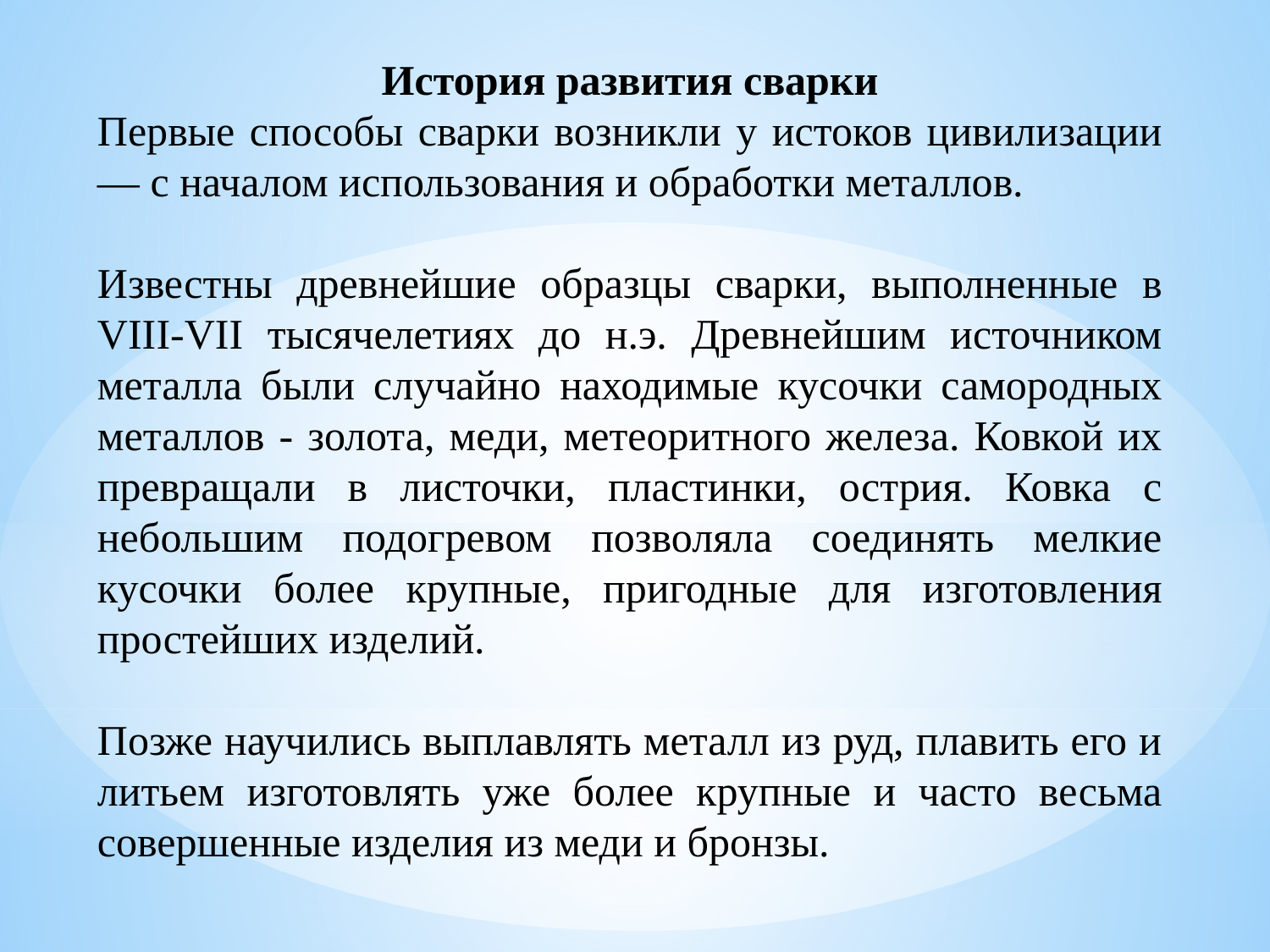

История развития сварки
Первые способы сварки возникли у истоков цивилизации — с началом использования и обработки металлов.

Известны древнейшие образцы сварки, выполненные в VIII-VII тысячелетиях до н.э. Древнейшим источником металла были случайно находимые кусочки самородных металлов - золота, меди, метеоритного железа. Ковкой их превращали в листочки, пластинки, острия. Ковка с небольшим подогревом позволяла соединять мелкие кусочки более крупные, пригодные для изготовления простейших изделий.

Позже научились выплавлять металл из руд, плавить его и литьем изготовлять уже более крупные и часто весьма совершенные изделия из меди и бронзы.